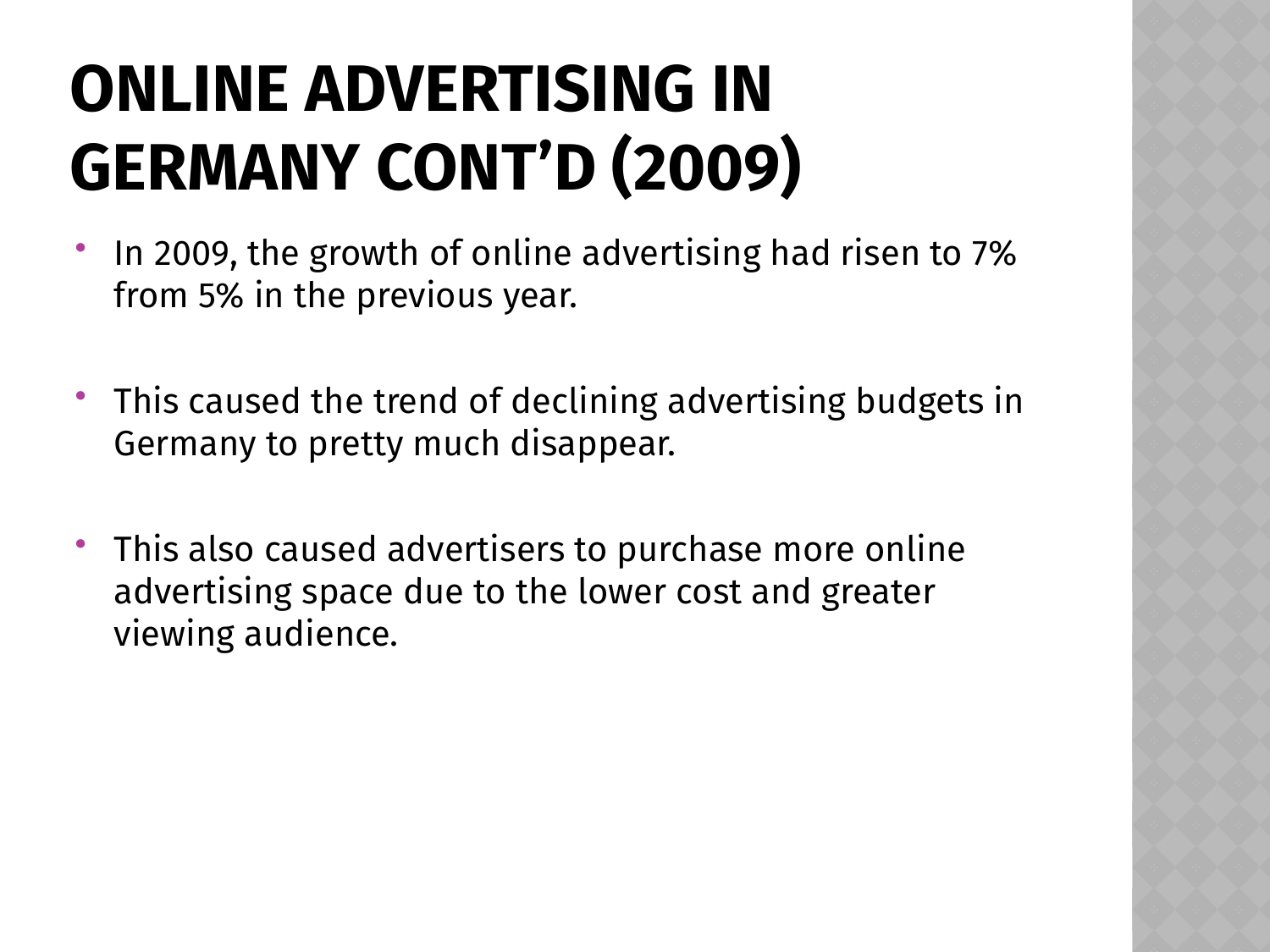

# Online Advertising in Germany Cont’d (2009)
In 2009, the growth of online advertising had risen to 7% from 5% in the previous year.

This caused the trend of declining advertising budgets in Germany to pretty much disappear.

This also caused advertisers to purchase more online advertising space due to the lower cost and greater viewing audience.